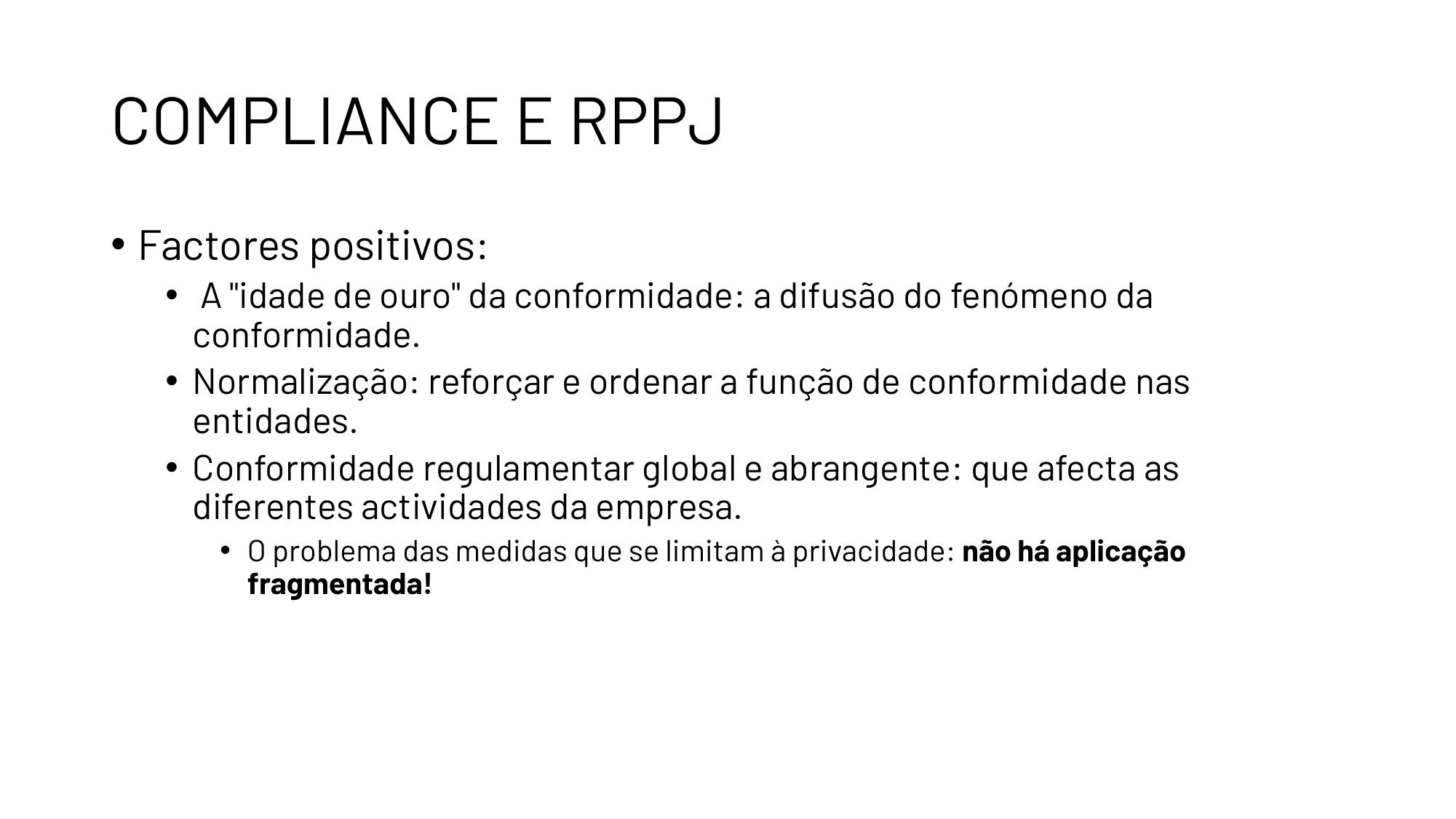

# COMPLIANCE E RPPJ
Factores positivos:
 A "idade de ouro" da conformidade: a difusão do fenómeno da conformidade.
Normalização: reforçar e ordenar a função de conformidade nas entidades.
Conformidade regulamentar global e abrangente: que afecta as diferentes actividades da empresa.
O problema das medidas que se limitam à privacidade: não há aplicação fragmentada!